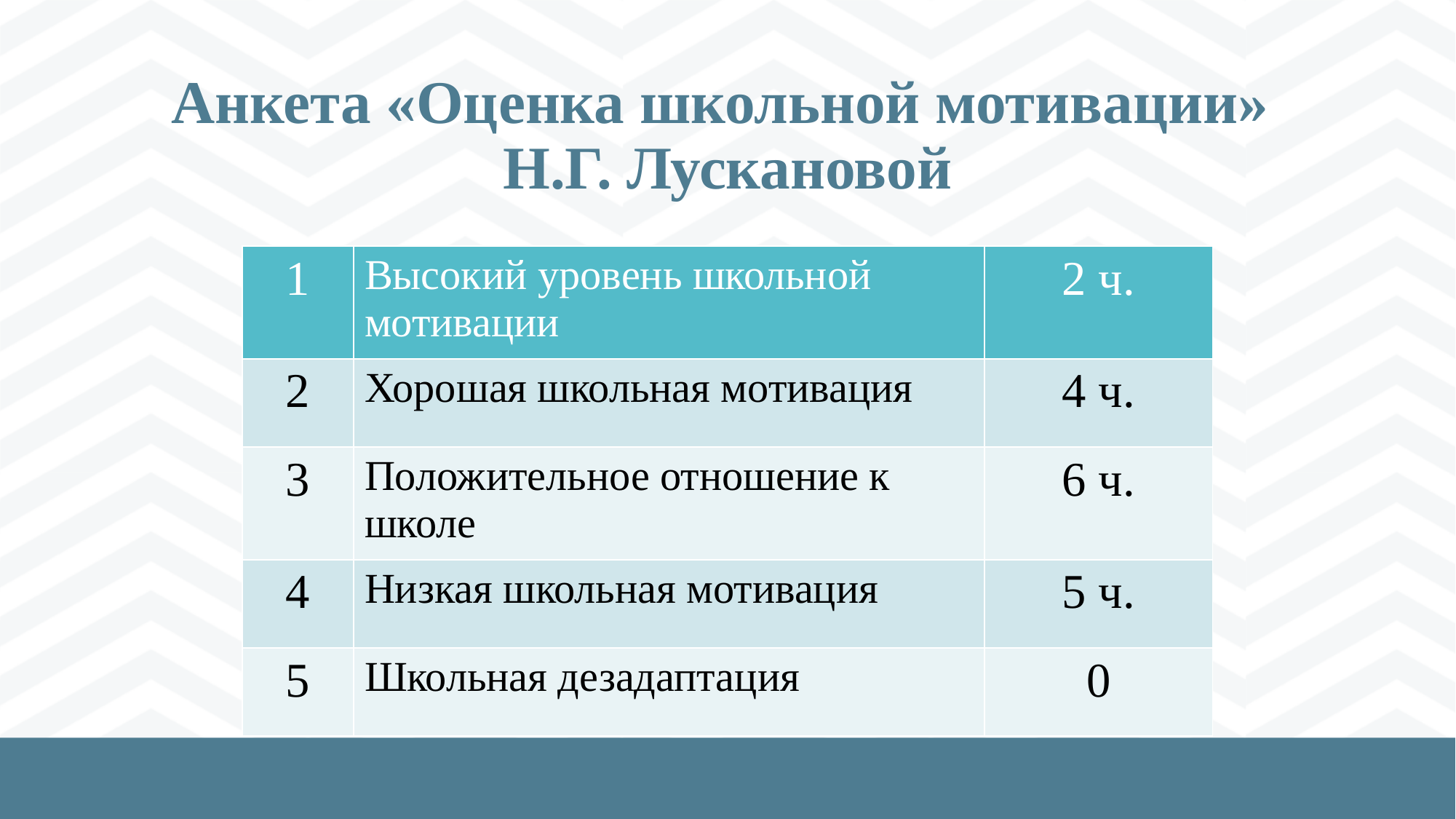

# Анкета «Оценка школьной мотивации» Н.Г. Лускановой
| 1 | Высокий уровень школьной мотивации | 2 ч. |
| --- | --- | --- |
| 2 | Хорошая школьная мотивация | 4 ч. |
| 3 | Положительное отношение к школе | 6 ч. |
| 4 | Низкая школьная мотивация | 5 ч. |
| 5 | Школьная дезадаптация | 0 |